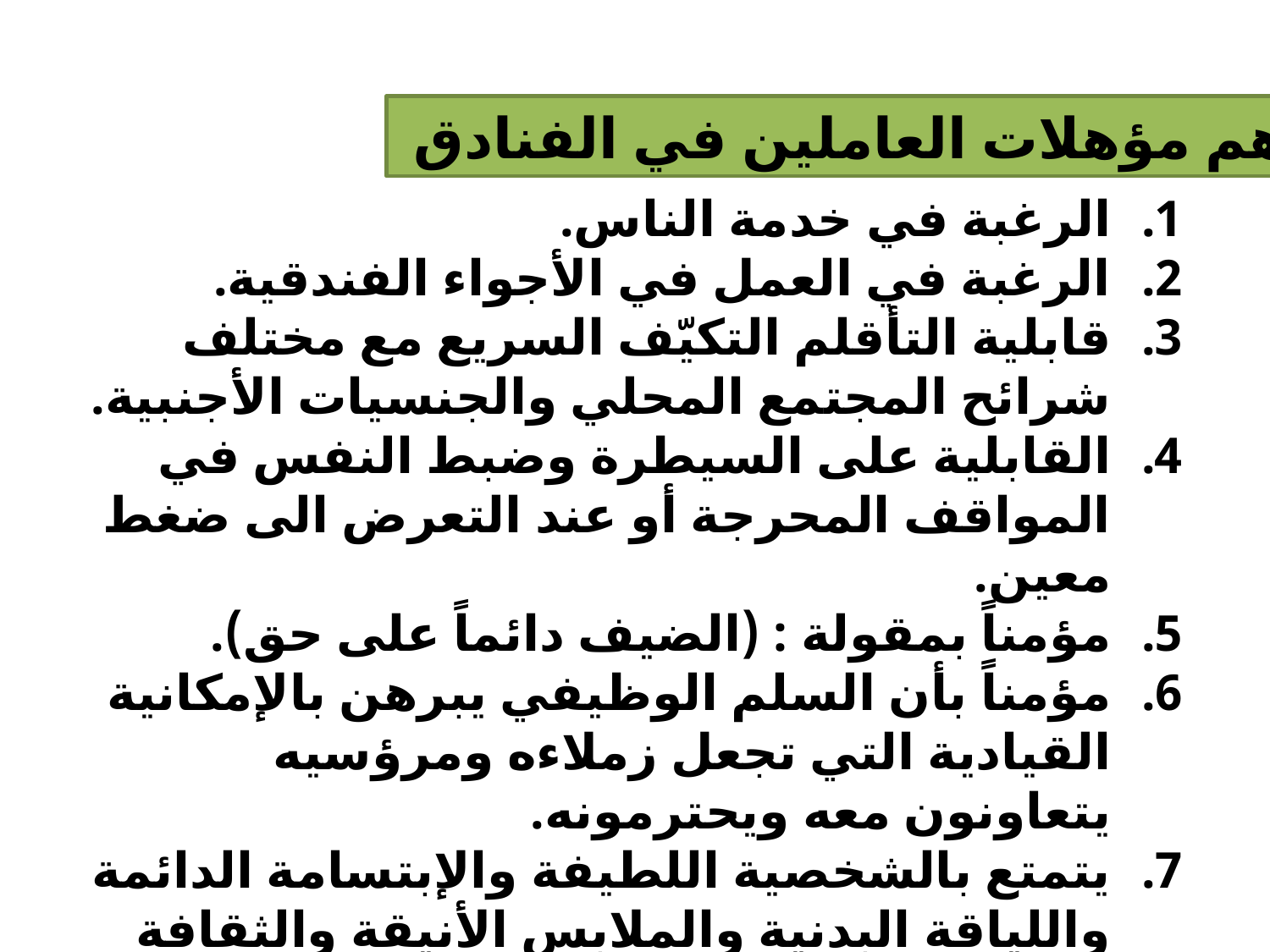

أهم مؤهلات العاملين في الفنادق
الرغبة في خدمة الناس.
الرغبة في العمل في الأجواء الفندقية.
قابلية التأقلم التكيّف السريع مع مختلف شرائح المجتمع المحلي والجنسيات الأجنبية.
القابلية على السيطرة وضبط النفس في المواقف المحرجة أو عند التعرض الى ضغط معين.
مؤمناً بمقولة : (الضيف دائماً على حق).
مؤمناً بأن السلم الوظيفي يبرهن بالإمكانية القيادية التي تجعل زملاءه ومرؤسيه يتعاونون معه ويحترمونه.
يتمتع بالشخصية اللطيفة والإبتسامة الدائمة واللياقة البدنية والملابس الأنيقة والثقافة العامة.